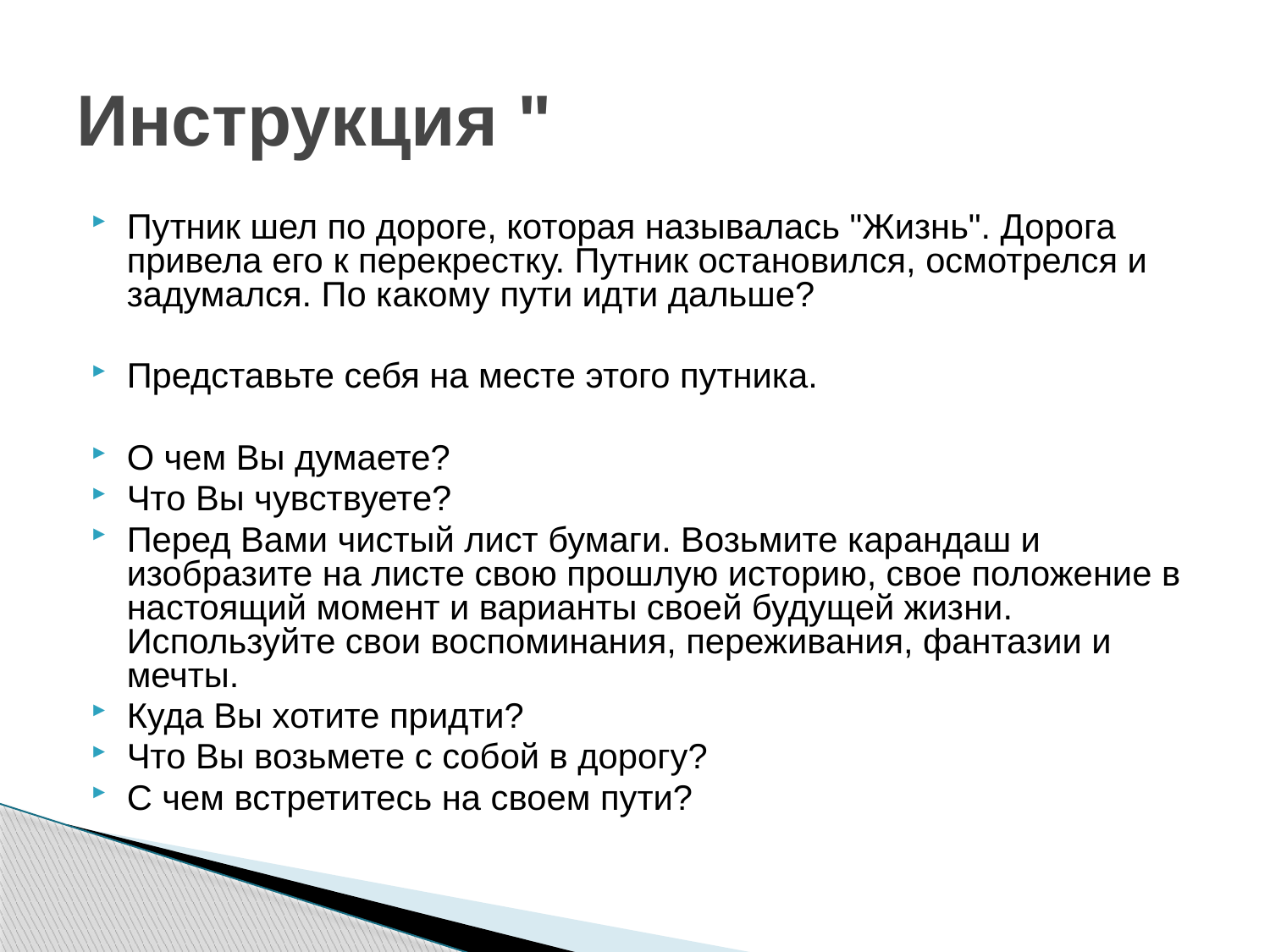

# Инструкция "
Путник шел по дороге, которая называлась "Жизнь". Дорога привела его к перекрестку. Путник остановился, осмотрелся и задумался. По какому пути идти дальше?

Представьте себя на месте этого путника.

О чем Вы думаете?
Что Вы чувствуете?
Перед Вами чистый лист бумаги. Возьмите карандаш и изобразите на листе свою прошлую историю, свое положение в настоящий момент и варианты своей будущей жизни. Используйте свои воспоминания, переживания, фантазии и мечты.
Куда Вы хотите придти?
Что Вы возьмете с собой в дорогу?
С чем встретитесь на своем пути?